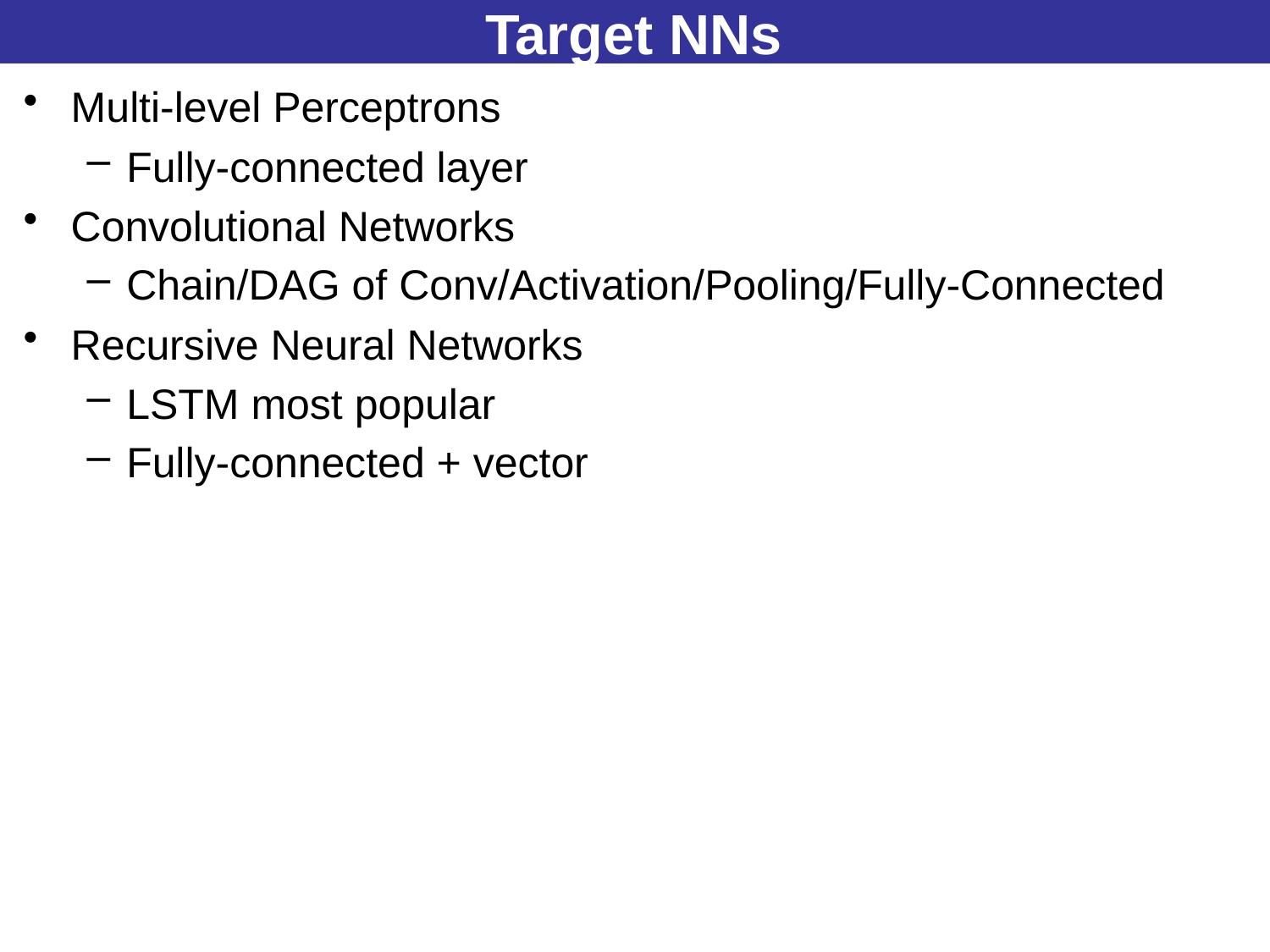

# Target NNs
Multi-level Perceptrons
Fully-connected layer
Convolutional Networks
Chain/DAG of Conv/Activation/Pooling/Fully-Connected
Recursive Neural Networks
LSTM most popular
Fully-connected + vector